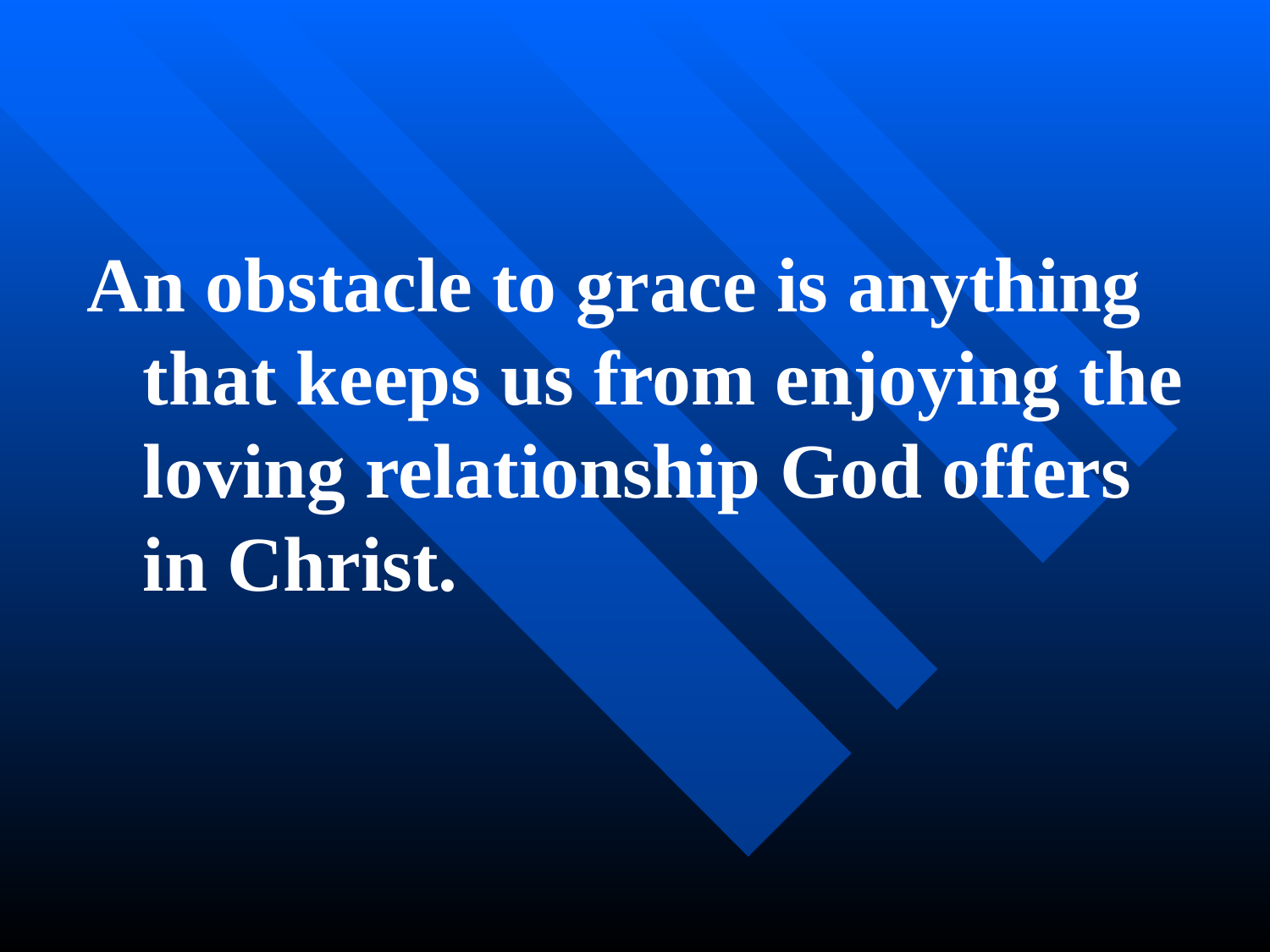

#
An obstacle to grace is anything that keeps us from enjoying the loving relationship God offers in Christ.